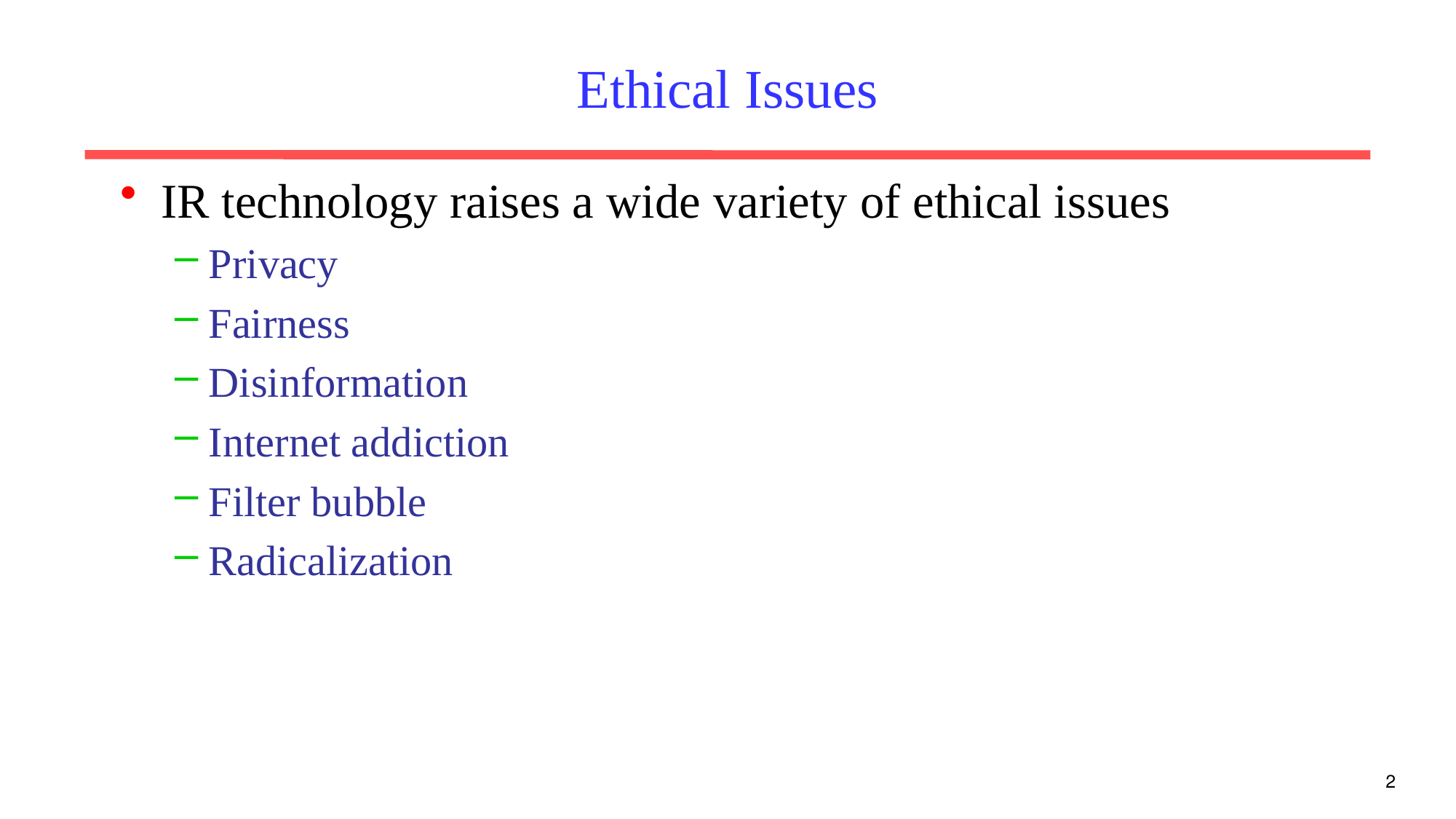

# Ethical Issues
IR technology raises a wide variety of ethical issues
Privacy
Fairness
Disinformation
Internet addiction
Filter bubble
Radicalization

2